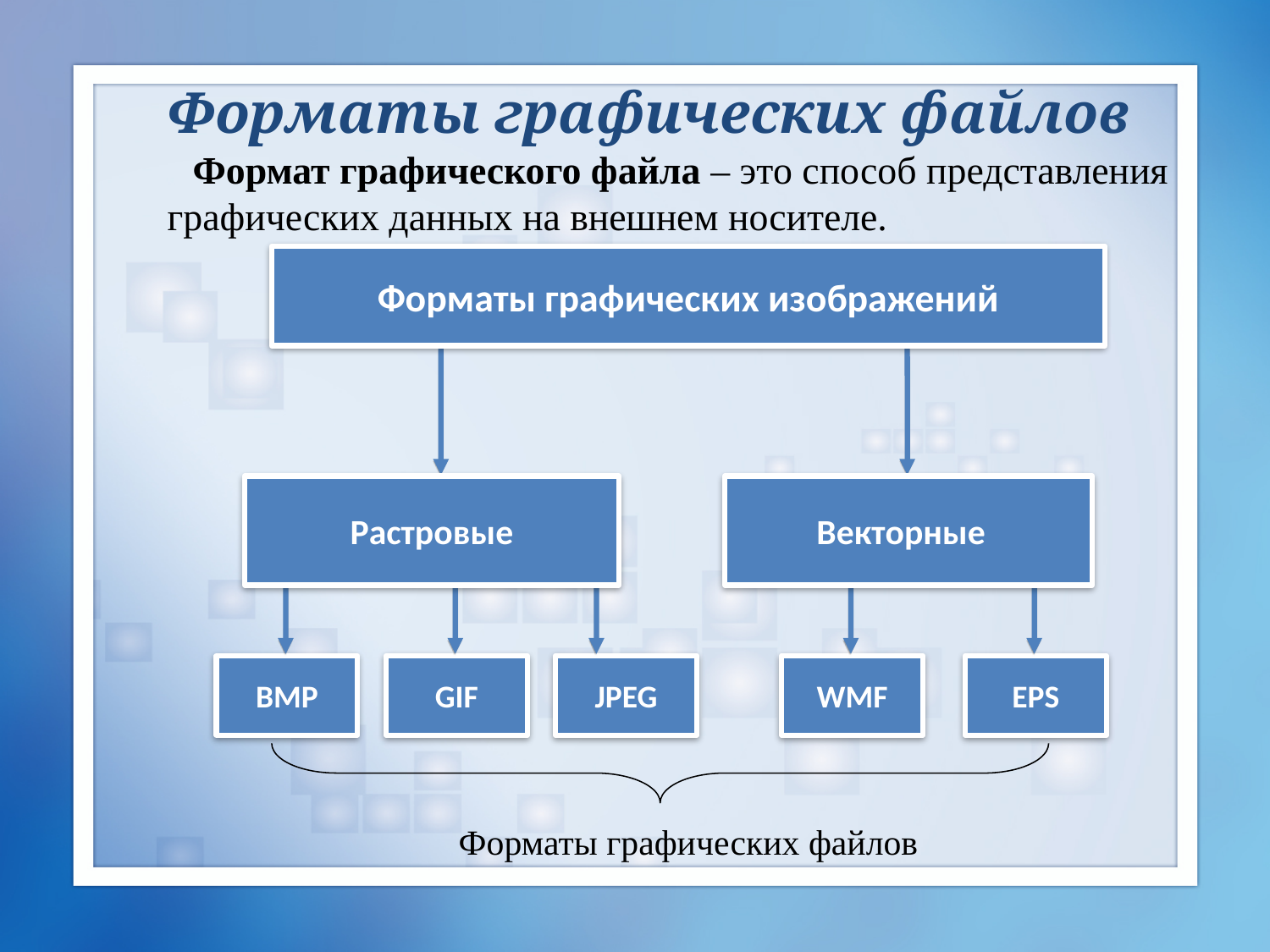

Форматы графических файлов
Формат графического файла – это способ представления графических данных на внешнем носителе.
Форматы графических изображений

Растровые
Векторные

BMP
GIF
JPEG
WMF
EPS
Форматы графических файлов